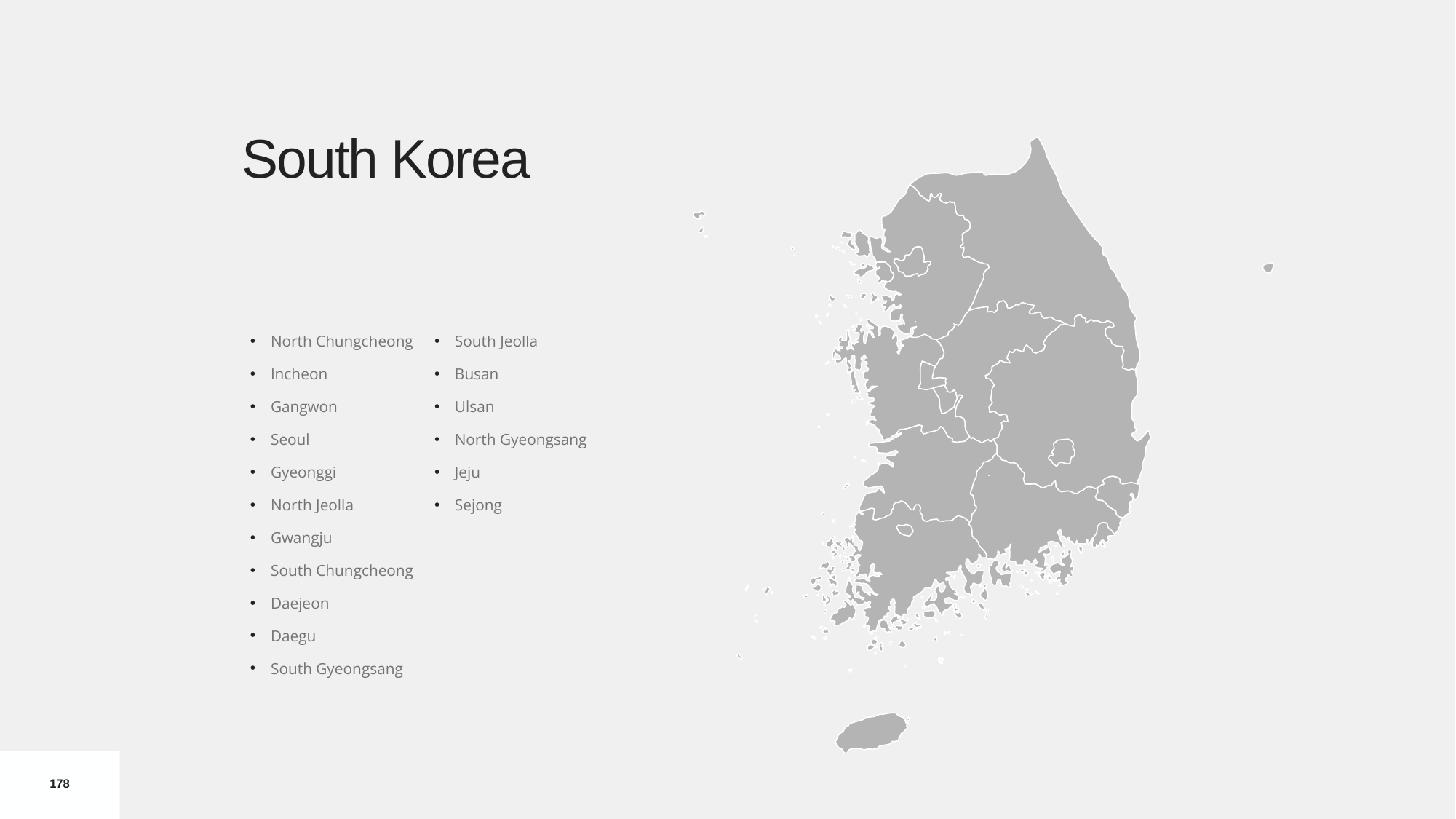

# South Korea

North Chungcheong
Incheon
Gangwon
Seoul
Gyeonggi
North Jeolla
Gwangju
South Chungcheong
Daejeon
Daegu
South Gyeongsang
South Jeolla
Busan
Ulsan
North Gyeongsang
Jeju
Sejong